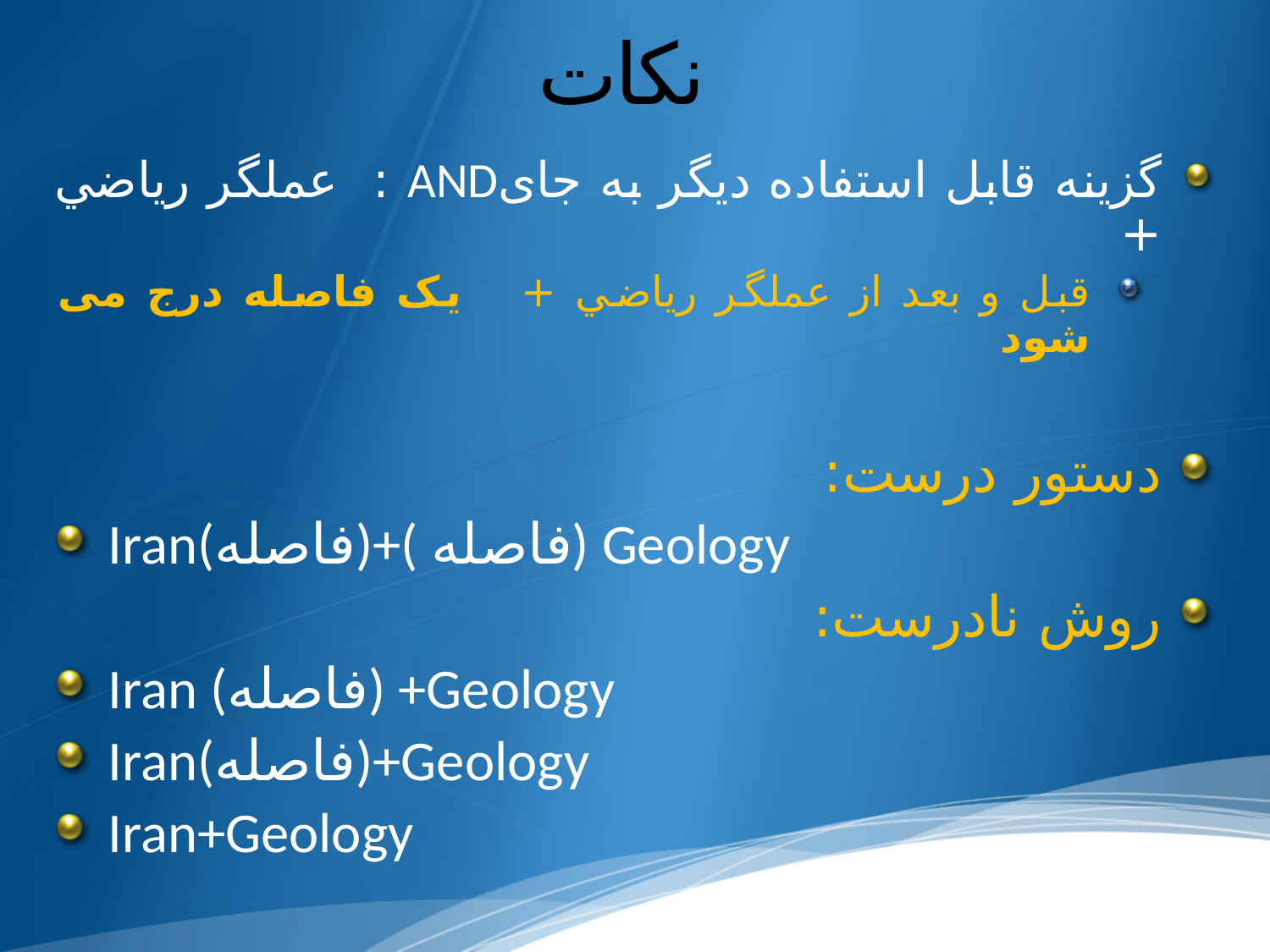

# نکات
گزینه قابل استفاده دیگر به جایAND :  عملگر رياضي +
قبل و بعد از عملگر رياضي +   یک فاصله درج می شود

دستور درست:
Iran(فاصله)+( فاصله) Geology
روش نادرست:
Iran (فاصله) +Geology
Iran(فاصله)+Geology
Iran+Geology